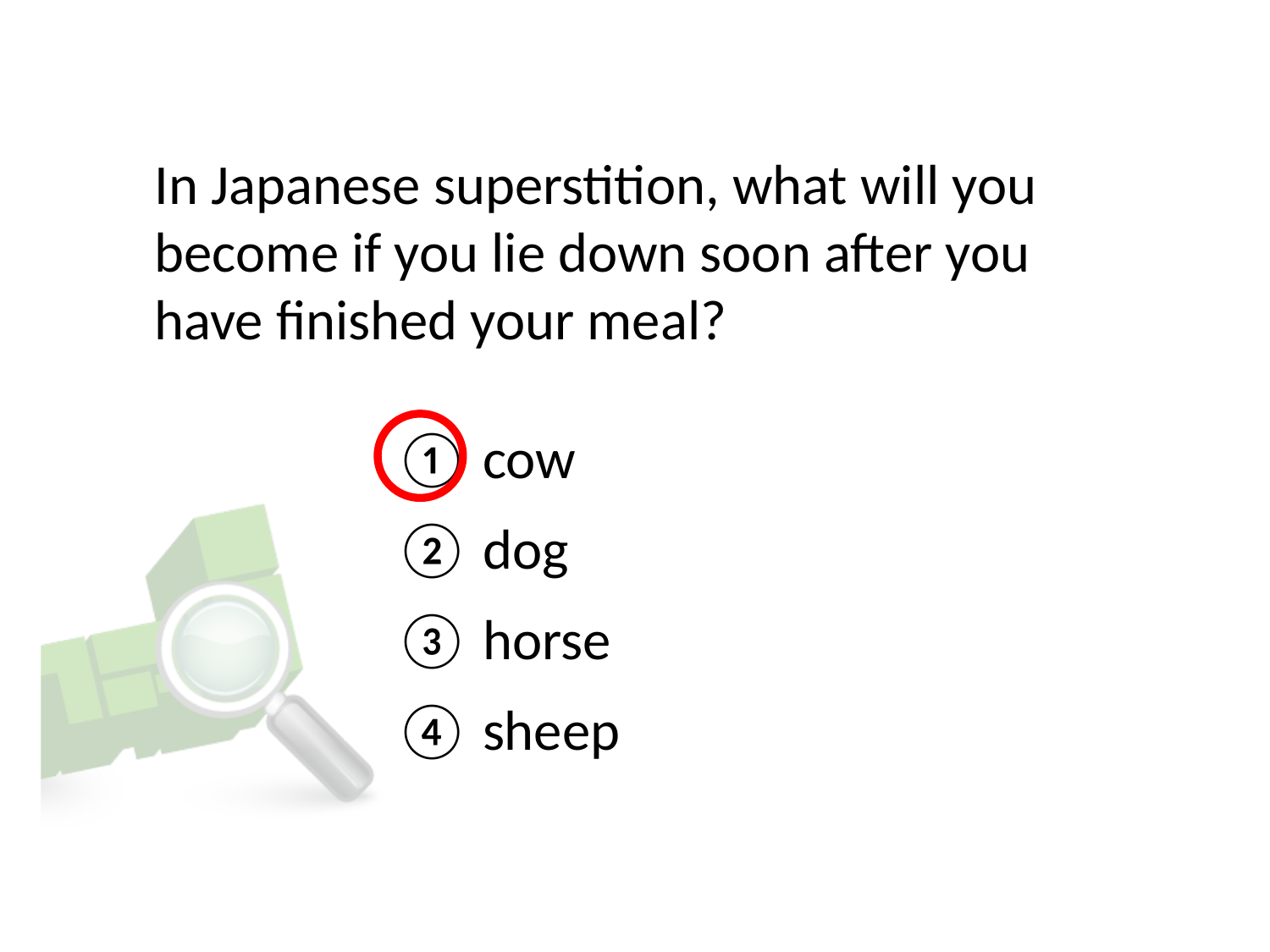

# In Japanese superstition, what will you become if you lie down soon after you have finished your meal?

① cow
② dog
③ horse
④ sheep